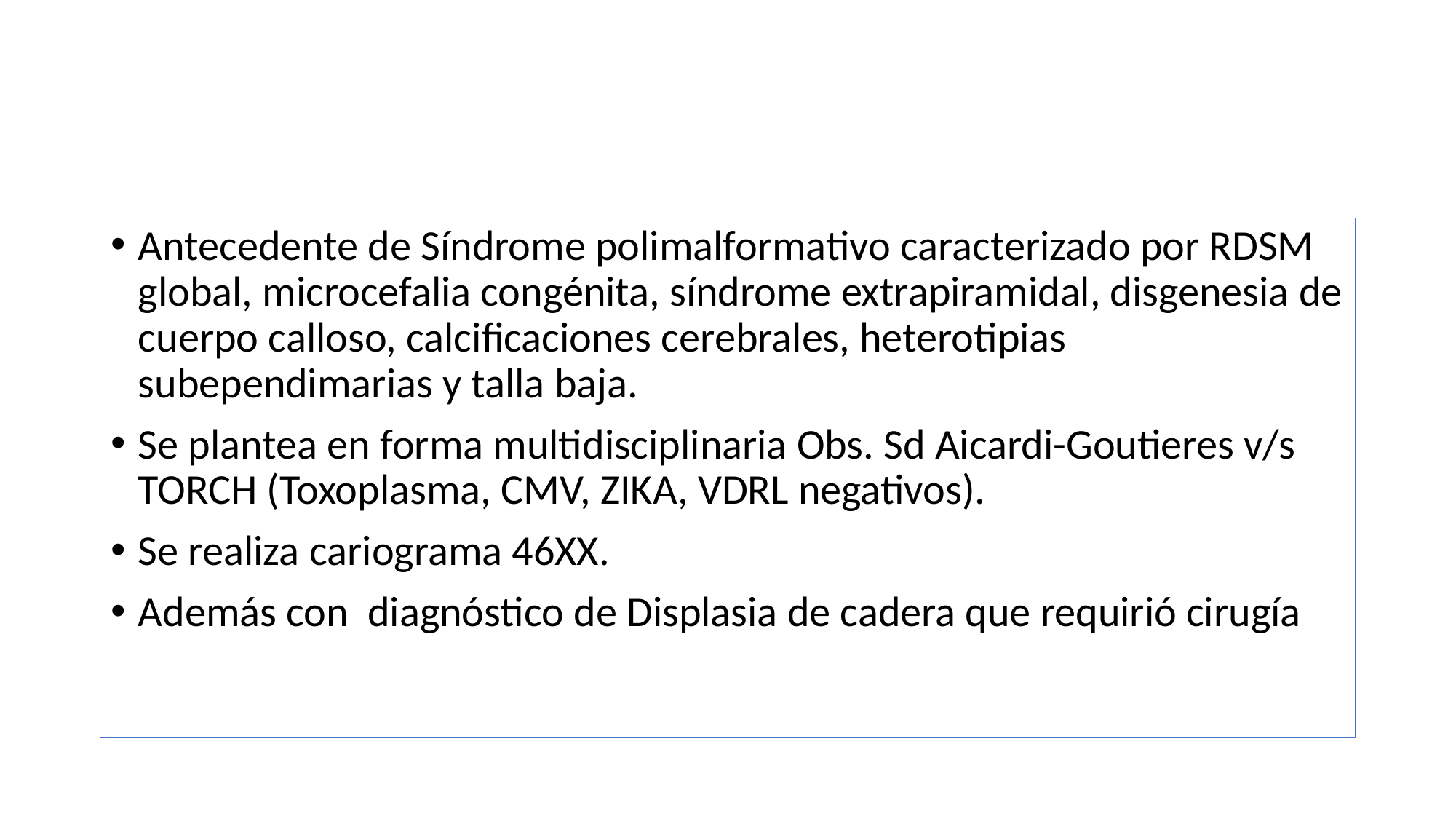

#
Antecedente de Síndrome polimalformativo caracterizado por RDSM global, microcefalia congénita, síndrome extrapiramidal, disgenesia de cuerpo calloso, calcificaciones cerebrales, heterotipias subependimarias y talla baja.
Se plantea en forma multidisciplinaria Obs. Sd Aicardi-Goutieres v/s TORCH (Toxoplasma, CMV, ZIKA, VDRL negativos).
Se realiza cariograma 46XX.
Además con  diagnóstico de Displasia de cadera que requirió cirugía